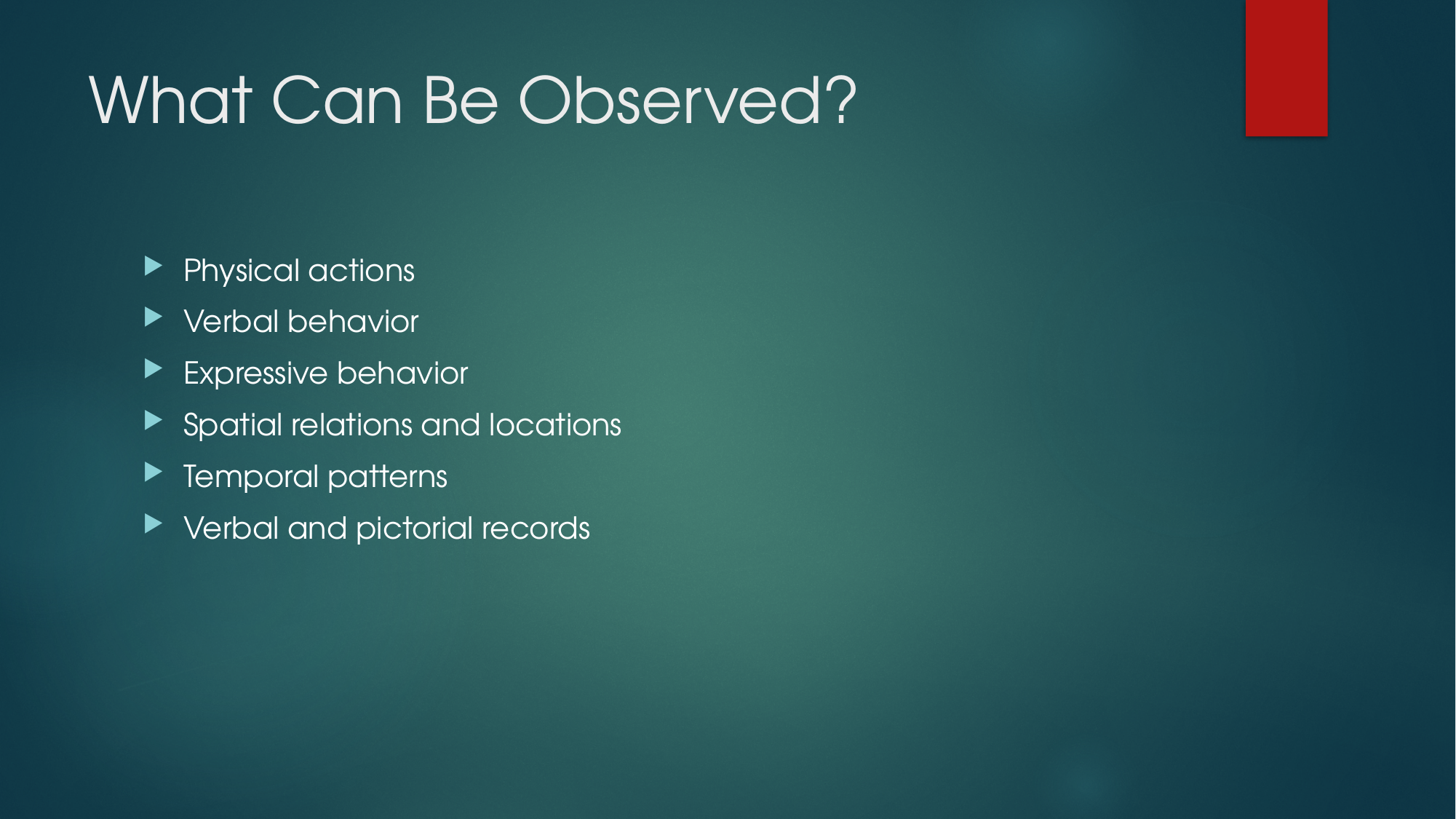

# What Can Be Observed?
Physical actions
Verbal behavior
Expressive behavior
Spatial relations and locations
Temporal patterns
Verbal and pictorial records